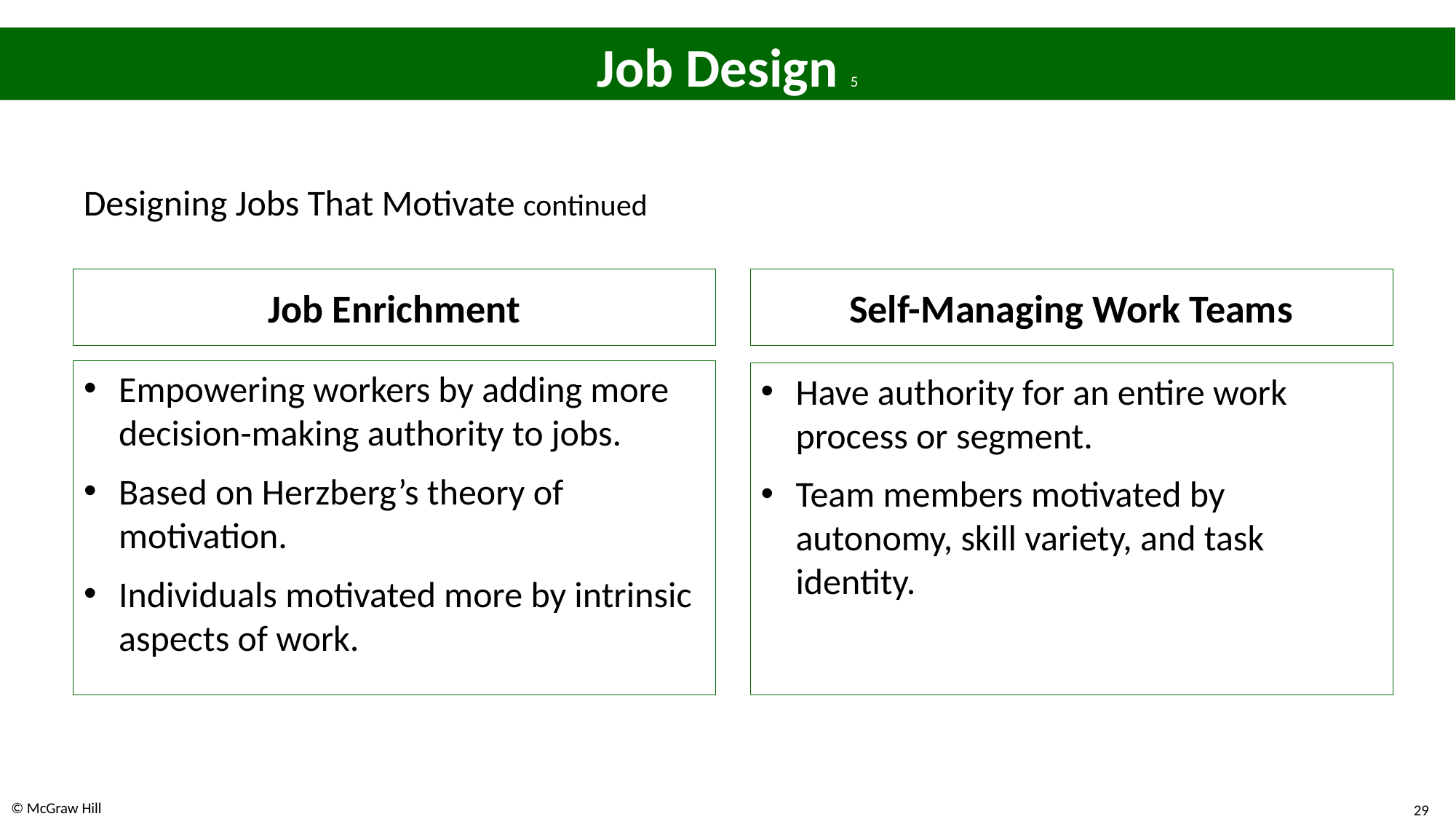

# Job Design 5
Designing Jobs That Motivate continued
Job Enrichment
Self-Managing Work Teams
Empowering workers by adding more decision-making authority to jobs.
Based on Herzberg’s theory of motivation.
Individuals motivated more by intrinsic aspects of work.
Have authority for an entire work process or segment.
Team members motivated by autonomy, skill variety, and task identity.